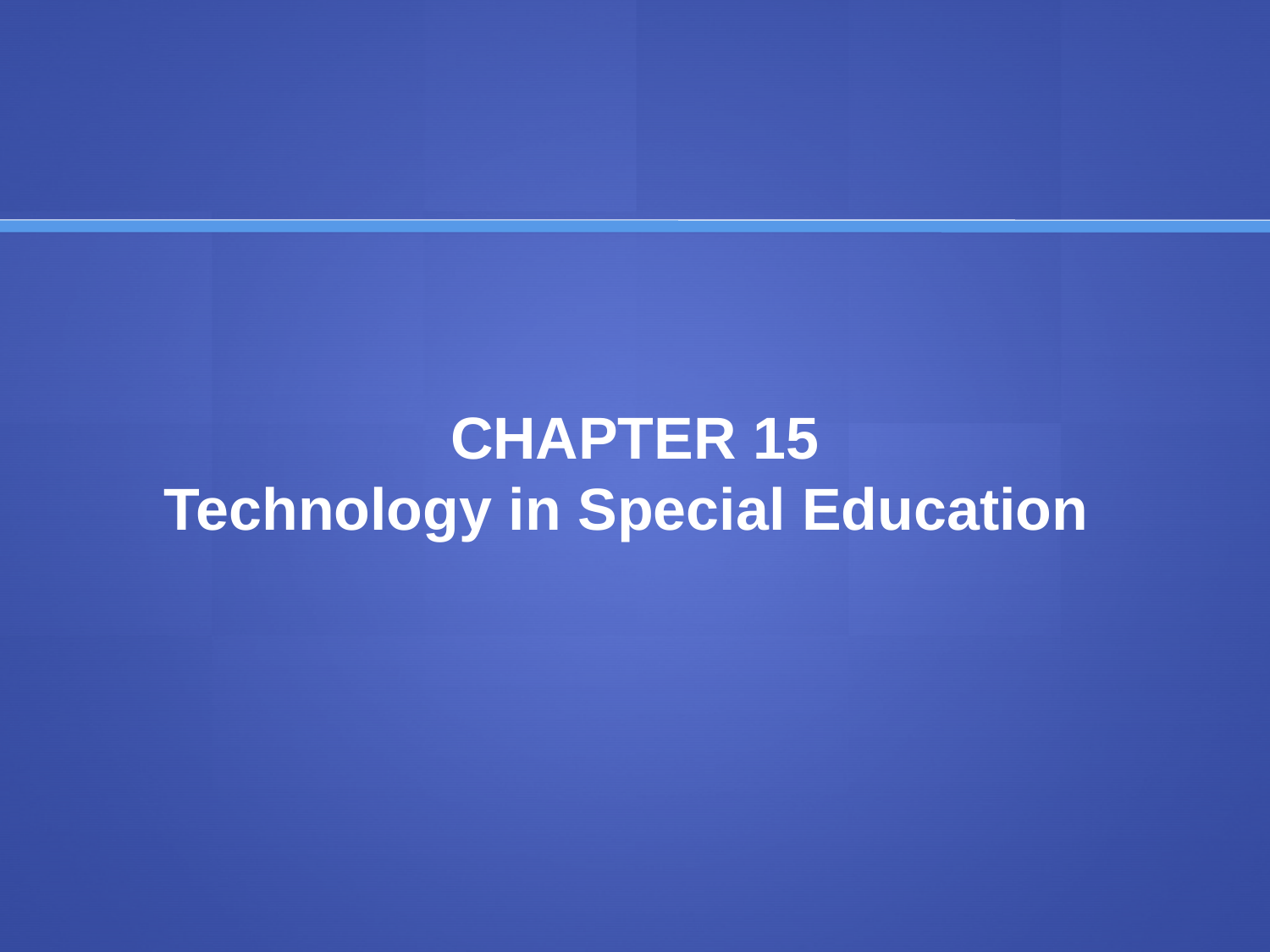

# CHAPTER 15 Technology in Special Education